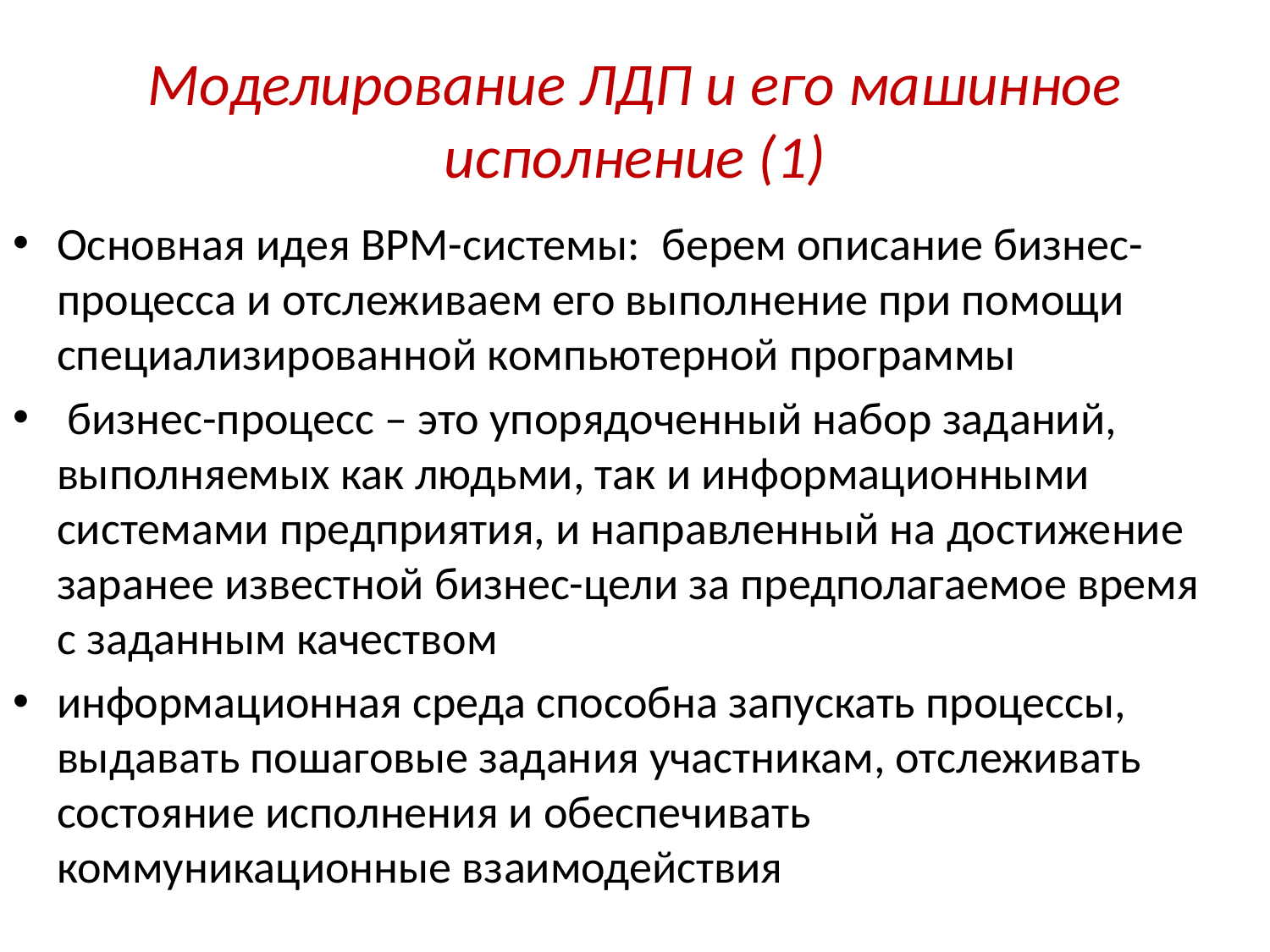

# Моделирование ЛДП и его машинное исполнение (1)
Основная идея BPM-системы:  берем описание бизнес-процесса и отслеживаем его выполнение при помощи специализированной компьютерной программы
 бизнес-процесс – это упорядоченный набор заданий, выполняемых как людьми, так и информационными системами предприятия, и направленный на достижение заранее известной бизнес-цели за предполагаемое время с заданным качеством
информационная среда способна запускать процессы, выдавать пошаговые задания участникам, отслеживать состояние исполнения и обеспечивать коммуникационные взаимодействия